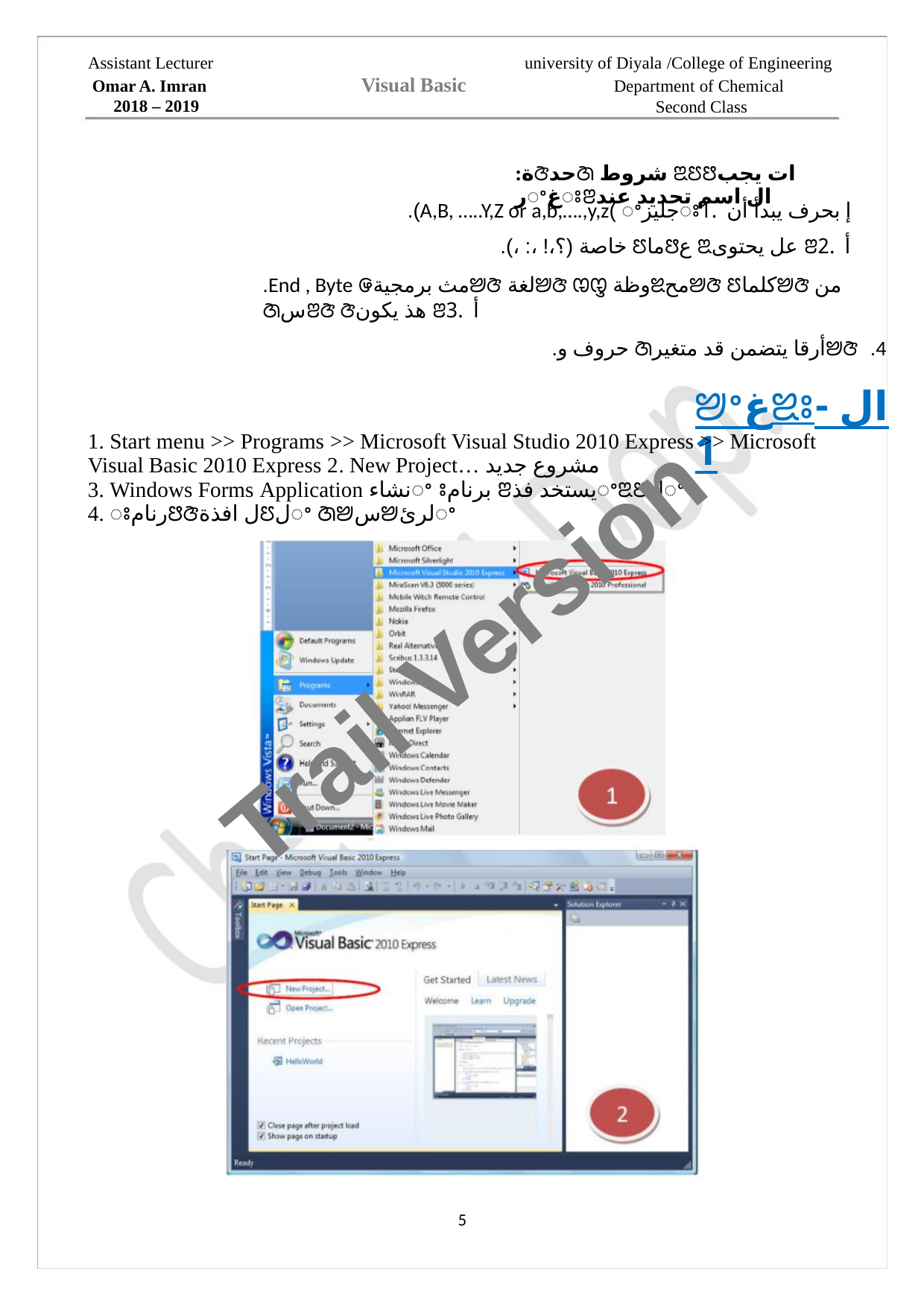

Assistant Lecturer
university of Diyala /College of Engineering
Visual Basic
Omar A. Imran
Department of Chemical
Second Class
2018 – 2019

:ةꢆحدꢇ شروط ꢃꢄꢅات يجب رꢀغꢁꢂال اسم تحديد عند
.(A,B, …..Y,Z or a,b,….,y,z( ꢀجليزꢁإ بحرف يبدأ أن .1
.(، :، !،؟) خاصة ꢄماꢅع ꢃعل يحتوى ꢂأ .2
.End , Byte ꢌمث برمجيةꢈꢆ لغةꢈꢆ ꢊꢋ وظةꢉمحꢈꢆ ꢄكلماꢈꢆ من ꢇسꢂꢆ ꢆهذ يكون ꢂأ .3
.حروف و ꢇأرقا يتضمن قد متغيرꢈꢆ .4
ꢈꢀغꢉꢁال -1

1. Start menu >> Programs >> Microsoft Visual Studio 2010 Express >> Microsoft
Visual Basic 2010 Express 2. New Project… مشروع جديد
3. Windows Forms Application نشاءꢀ ꢁبرنام ꢂيستخد فذꢀꢃꢄلꢀ
4. ꢁرنامꢅꢆل افذةꢄلꢀ ꢇꢈسꢈلرئꢀ
Trail Version
Trail Version
Trail Version
Trail Version
Trail Version
Trail Version
Trail Version
Trail Version
Trail Version
Trail Version
Trail Version
Trail Version
Trail Version
5